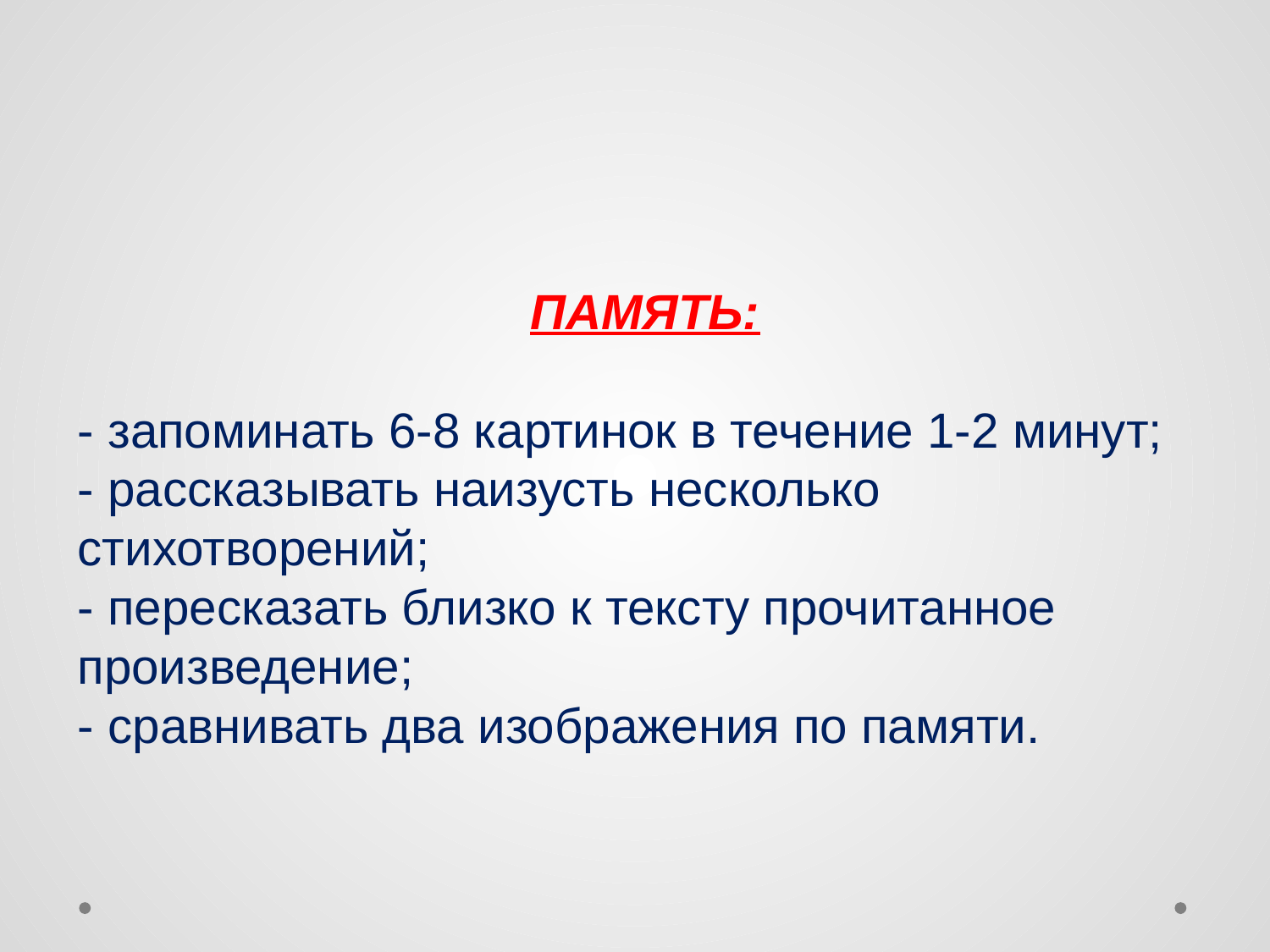

ПАМЯТЬ:

- запоминать 6-8 картинок в течение 1-2 минут;
- рассказывать наизусть несколько стихотворений;
- пересказать близко к тексту прочитанное произведение;
- сравнивать два изображения по памяти.